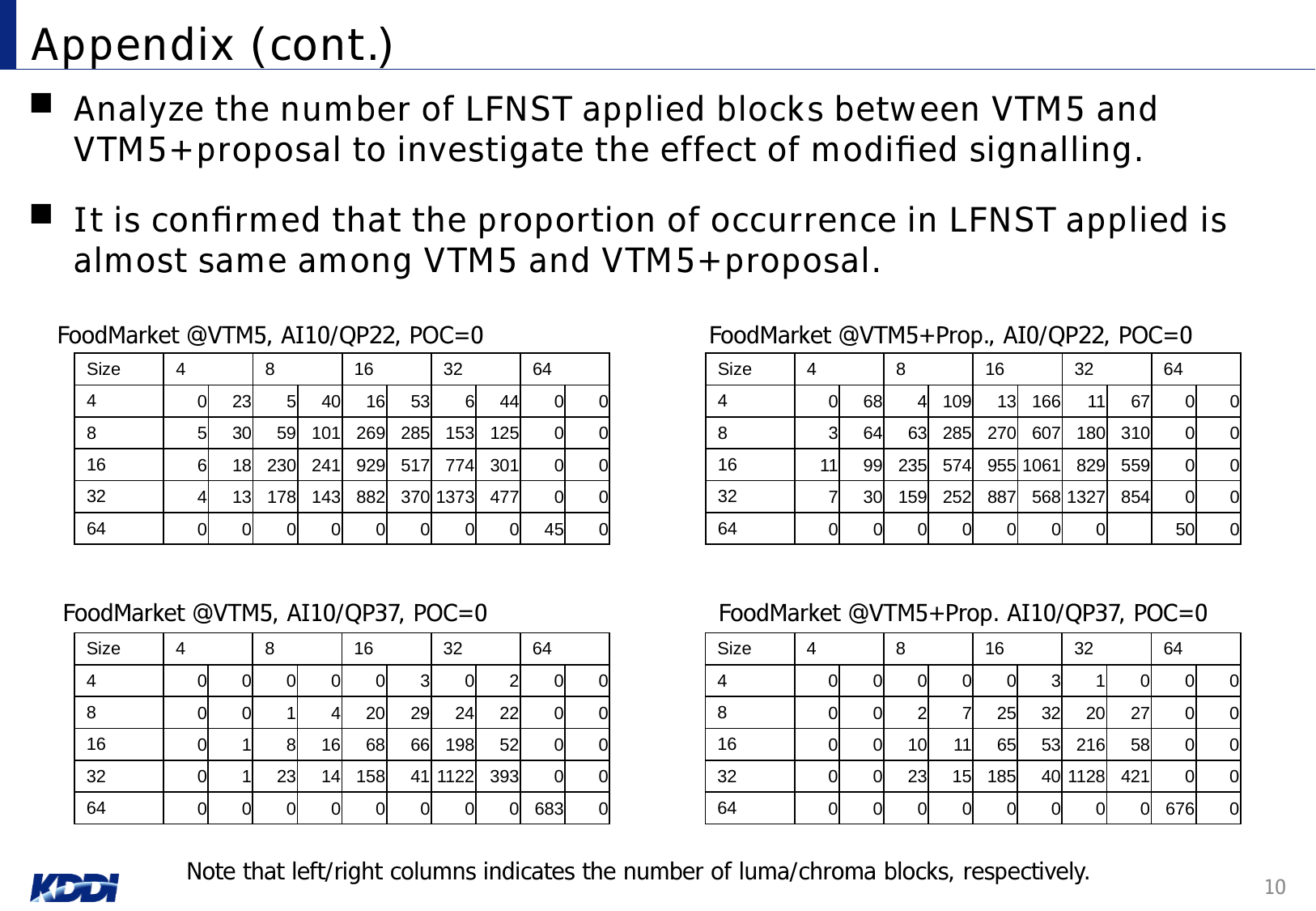

# Appendix (cont.)
Analyze the number of LFNST applied blocks between VTM5 and VTM5+proposal to investigate the effect of modified signalling.
It is confirmed that the proportion of occurrence in LFNST applied is almost same among VTM5 and VTM5+proposal.
FoodMarket @VTM5, AI10/QP22, POC=0
FoodMarket @VTM5+Prop., AI0/QP22, POC=0
| Size | 4 |  | 8 |  | 16 |  | 32 |  | 64 |  |
| --- | --- | --- | --- | --- | --- | --- | --- | --- | --- | --- |
| 4 | 0 | 23 | 5 | 40 | 16 | 53 | 6 | 44 | 0 | 0 |
| 8 | 5 | 30 | 59 | 101 | 269 | 285 | 153 | 125 | 0 | 0 |
| 16 | 6 | 18 | 230 | 241 | 929 | 517 | 774 | 301 | 0 | 0 |
| 32 | 4 | 13 | 178 | 143 | 882 | 370 | 1373 | 477 | 0 | 0 |
| 64 | 0 | 0 | 0 | 0 | 0 | 0 | 0 | 0 | 45 | 0 |
| Size | 4 |  | 8 |  | 16 |  | 32 |  | 64 |  |
| --- | --- | --- | --- | --- | --- | --- | --- | --- | --- | --- |
| 4 | 0 | 68 | 4 | 109 | 13 | 166 | 11 | 67 | 0 | 0 |
| 8 | 3 | 64 | 63 | 285 | 270 | 607 | 180 | 310 | 0 | 0 |
| 16 | 11 | 99 | 235 | 574 | 955 | 1061 | 829 | 559 | 0 | 0 |
| 32 | 7 | 30 | 159 | 252 | 887 | 568 | 1327 | 854 | 0 | 0 |
| 64 | 0 | 0 | 0 | 0 | 0 | 0 | 0 |  | 50 | 0 |
FoodMarket @VTM5, AI10/QP37, POC=0
FoodMarket @VTM5+Prop. AI10/QP37, POC=0
| Size | 4 |  | 8 |  | 16 |  | 32 |  | 64 |  |
| --- | --- | --- | --- | --- | --- | --- | --- | --- | --- | --- |
| 4 | 0 | 0 | 0 | 0 | 0 | 3 | 0 | 2 | 0 | 0 |
| 8 | 0 | 0 | 1 | 4 | 20 | 29 | 24 | 22 | 0 | 0 |
| 16 | 0 | 1 | 8 | 16 | 68 | 66 | 198 | 52 | 0 | 0 |
| 32 | 0 | 1 | 23 | 14 | 158 | 41 | 1122 | 393 | 0 | 0 |
| 64 | 0 | 0 | 0 | 0 | 0 | 0 | 0 | 0 | 683 | 0 |
| Size | 4 |  | 8 |  | 16 |  | 32 |  | 64 |  |
| --- | --- | --- | --- | --- | --- | --- | --- | --- | --- | --- |
| 4 | 0 | 0 | 0 | 0 | 0 | 3 | 1 | 0 | 0 | 0 |
| 8 | 0 | 0 | 2 | 7 | 25 | 32 | 20 | 27 | 0 | 0 |
| 16 | 0 | 0 | 10 | 11 | 65 | 53 | 216 | 58 | 0 | 0 |
| 32 | 0 | 0 | 23 | 15 | 185 | 40 | 1128 | 421 | 0 | 0 |
| 64 | 0 | 0 | 0 | 0 | 0 | 0 | 0 | 0 | 676 | 0 |
Note that left/right columns indicates the number of luma/chroma blocks, respectively.
10